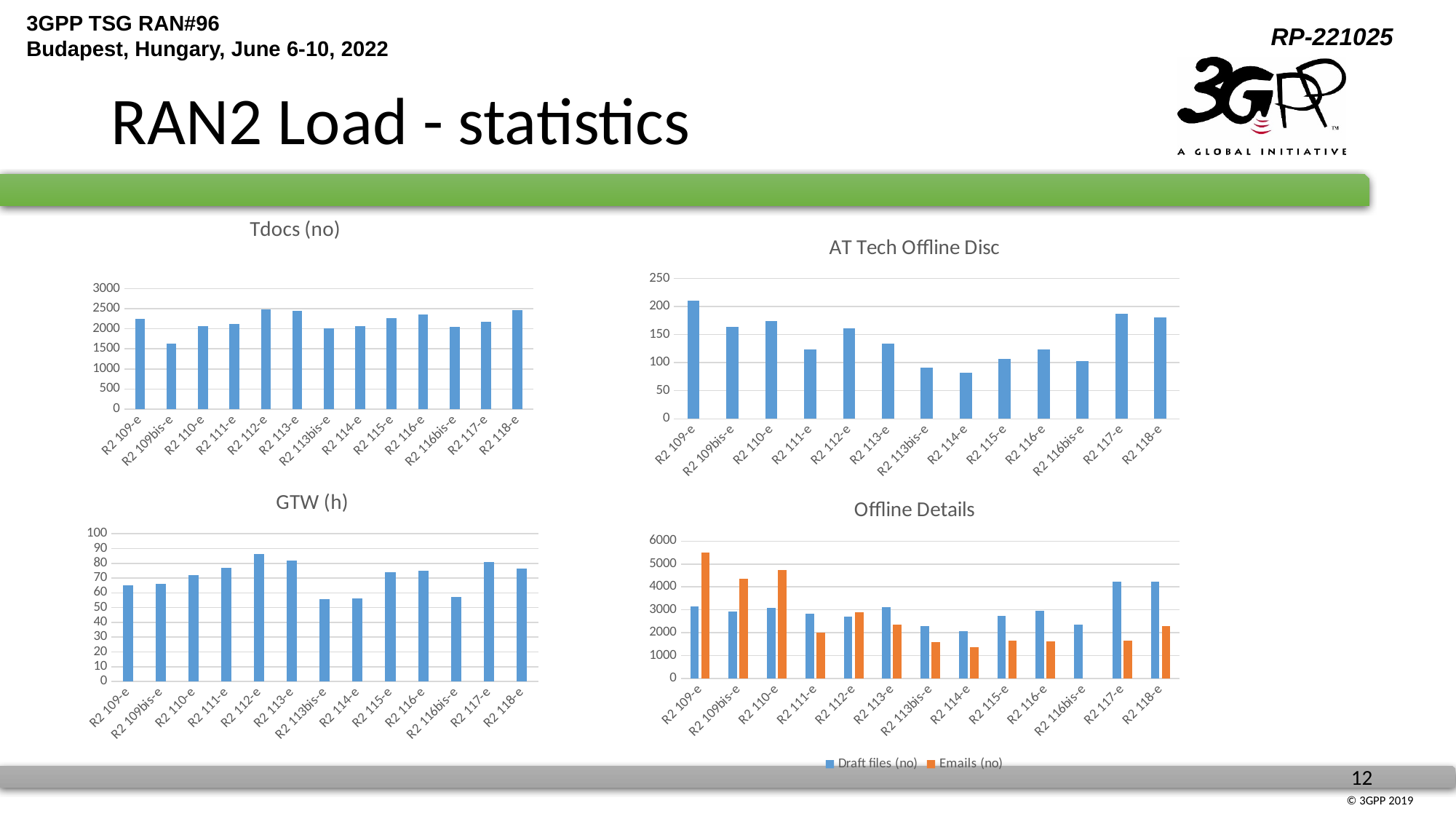

# RAN2 Load - statistics

### Chart:

| Category | Tdocs (no) |
|---|---|
| R2 109-e | 2244.0 |
| R2 109bis-e | 1633.0 |
| R2 110-e | 2060.0 |
| R2 111-e | 2126.0 |
| R2 112-e | 2475.0 |
| R2 113-e | 2437.0 |
| R2 113bis-e | 2004.0 |
| R2 114-e | 2073.0 |
| R2 115-e | 2272.0 |
| R2 116-e | 2348.0 |
| R2 116bis-e | 2055.0 |
| R2 117-e | 2170.0 |
| R2 118-e | 2462.0 |

### Chart: AT Tech Offline Disc

| Category | Email Disc (no) |
|---|---|
| R2 109-e | 210.0 |
| R2 109bis-e | 163.0 |
| R2 110-e | 174.0 |
| R2 111-e | 123.0 |
| R2 112-e | 161.0 |
| R2 113-e | 134.0 |
| R2 113bis-e | 91.0 |
| R2 114-e | 82.0 |
| R2 115-e | 107.0 |
| R2 116-e | 124.0 |
| R2 116bis-e | 103.0 |
| R2 117-e | 187.0 |
| R2 118-e | 180.0 |

### Chart:

| Category | GTW (h) |
|---|---|
| R2 109-e | 65.0 |
| R2 109bis-e | 66.0 |
| R2 110-e | 72.0 |
| R2 111-e | 77.0 |
| R2 112-e | 86.5 |
| R2 113-e | 81.8 |
| R2 113bis-e | 55.7 |
| R2 114-e | 56.0 |
| R2 115-e | 74.1 |
| R2 116-e | 74.8 |
| R2 116bis-e | 57.0 |
| R2 117-e | 80.9 |
| R2 118-e | 76.2 |

### Chart: Offline Details

| Category | Draft files (no) | Emails (no) |
|---|---|---|
| R2 109-e | 3137.0 | 5500.0 |
| R2 109bis-e | 2940.0 | 4350.0 |
| R2 110-e | 3078.0 | 4750.0 |
| R2 111-e | 2830.0 | 2000.0 |
| R2 112-e | 2714.0 | 2902.0 |
| R2 113-e | 3120.0 | 2362.0 |
| R2 113bis-e | 2303.0 | 1581.0 |
| R2 114-e | 2056.0 | 1355.0 |
| R2 115-e | 2748.0 | 1662.0 |
| R2 116-e | 2957.0 | 1619.0 |
| R2 116bis-e | 2351.0 | None |
| R2 117-e | 4229.0 | 1642.0 |
| R2 118-e | 4236.0 | 2292.0 |